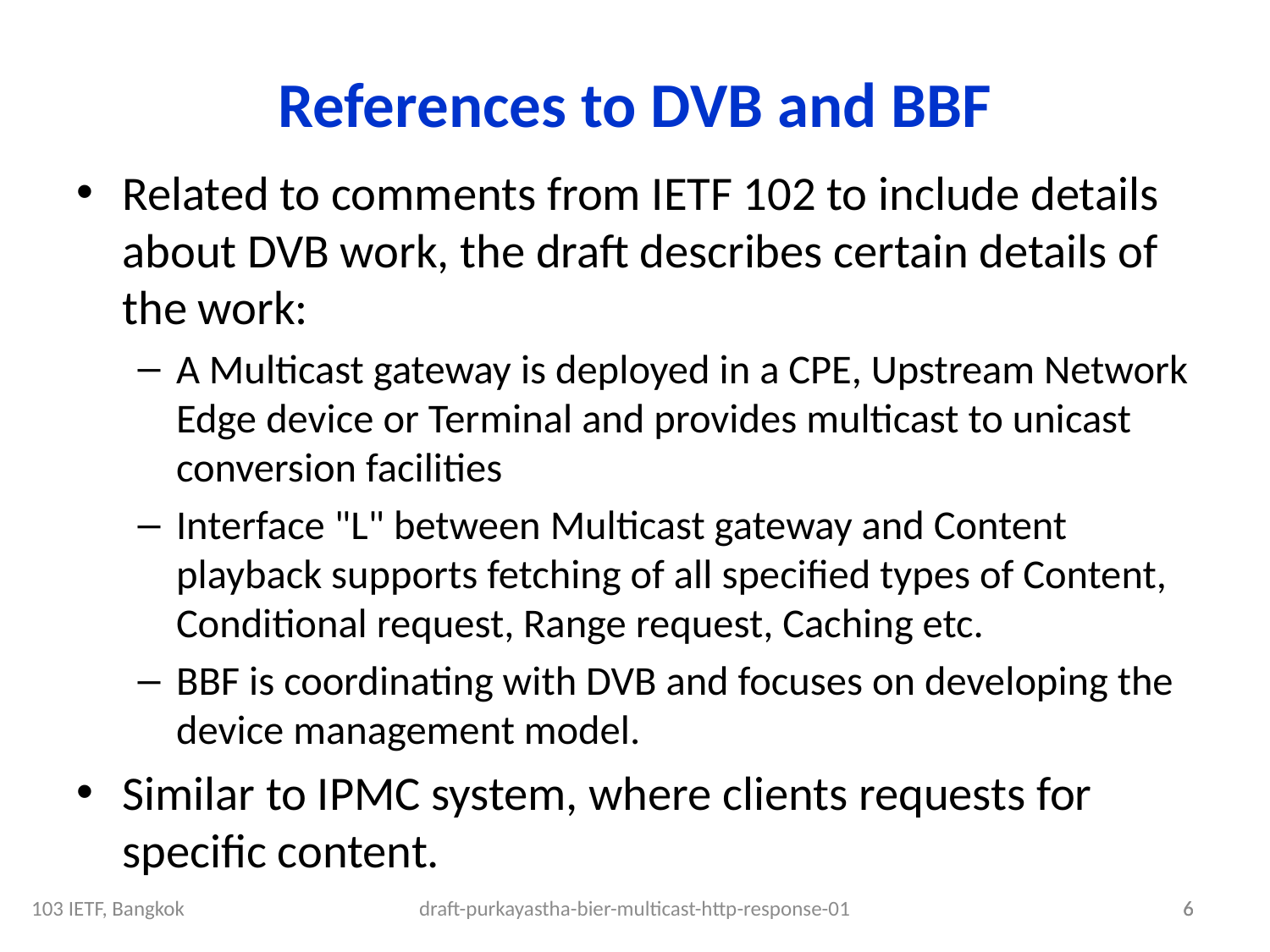

References to DVB and BBF
Related to comments from IETF 102 to include details about DVB work, the draft describes certain details of the work:
A Multicast gateway is deployed in a CPE, Upstream Network Edge device or Terminal and provides multicast to unicast conversion facilities
Interface "L" between Multicast gateway and Content playback supports fetching of all specified types of Content, Conditional request, Range request, Caching etc.
BBF is coordinating with DVB and focuses on developing the device management model.
Similar to IPMC system, where clients requests for specific content.
103 IETF, Bangkok
draft-purkayastha-bier-multicast-http-response-01
6
6